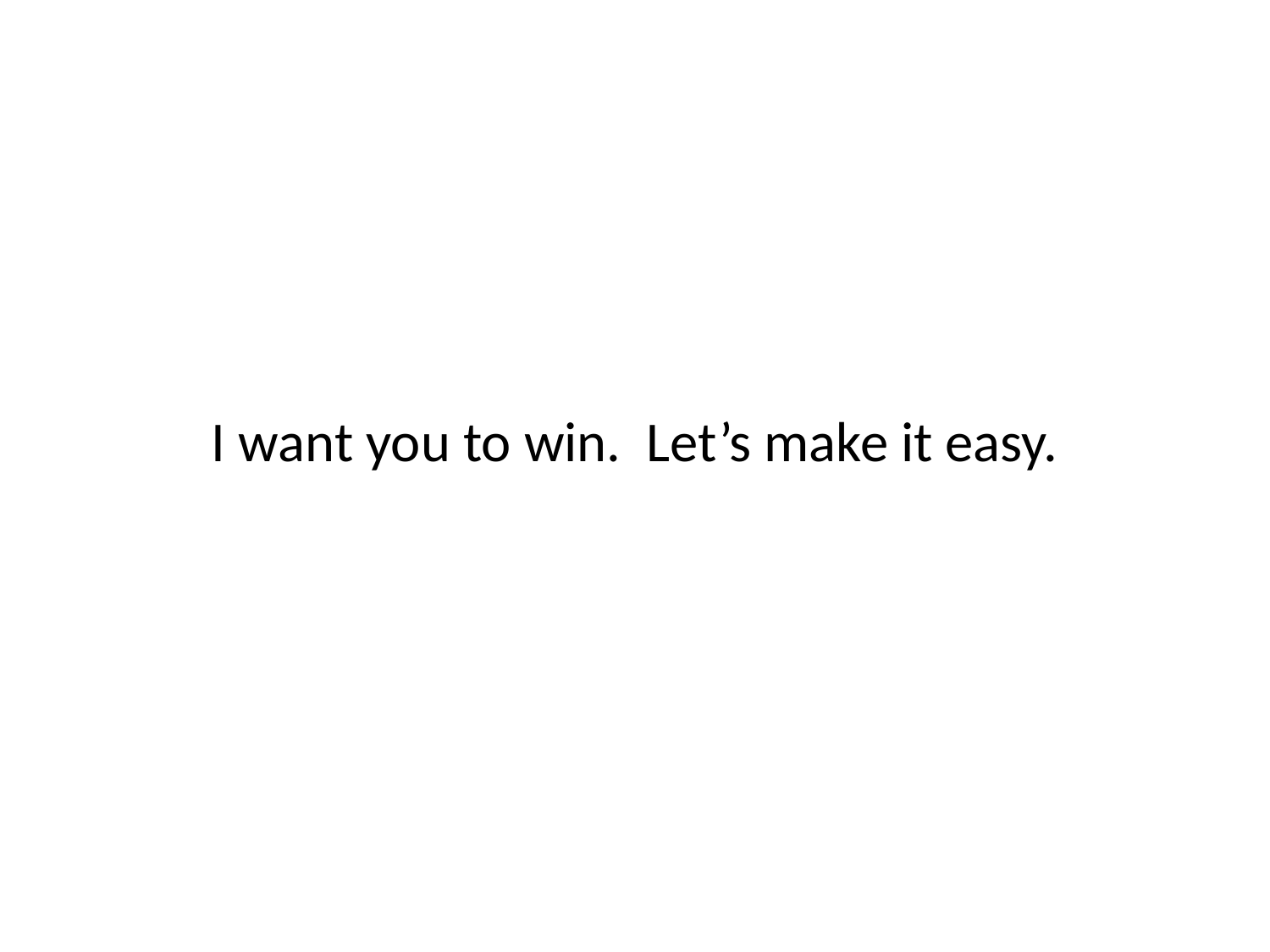

# I want you to win.  Let’s make it easy.